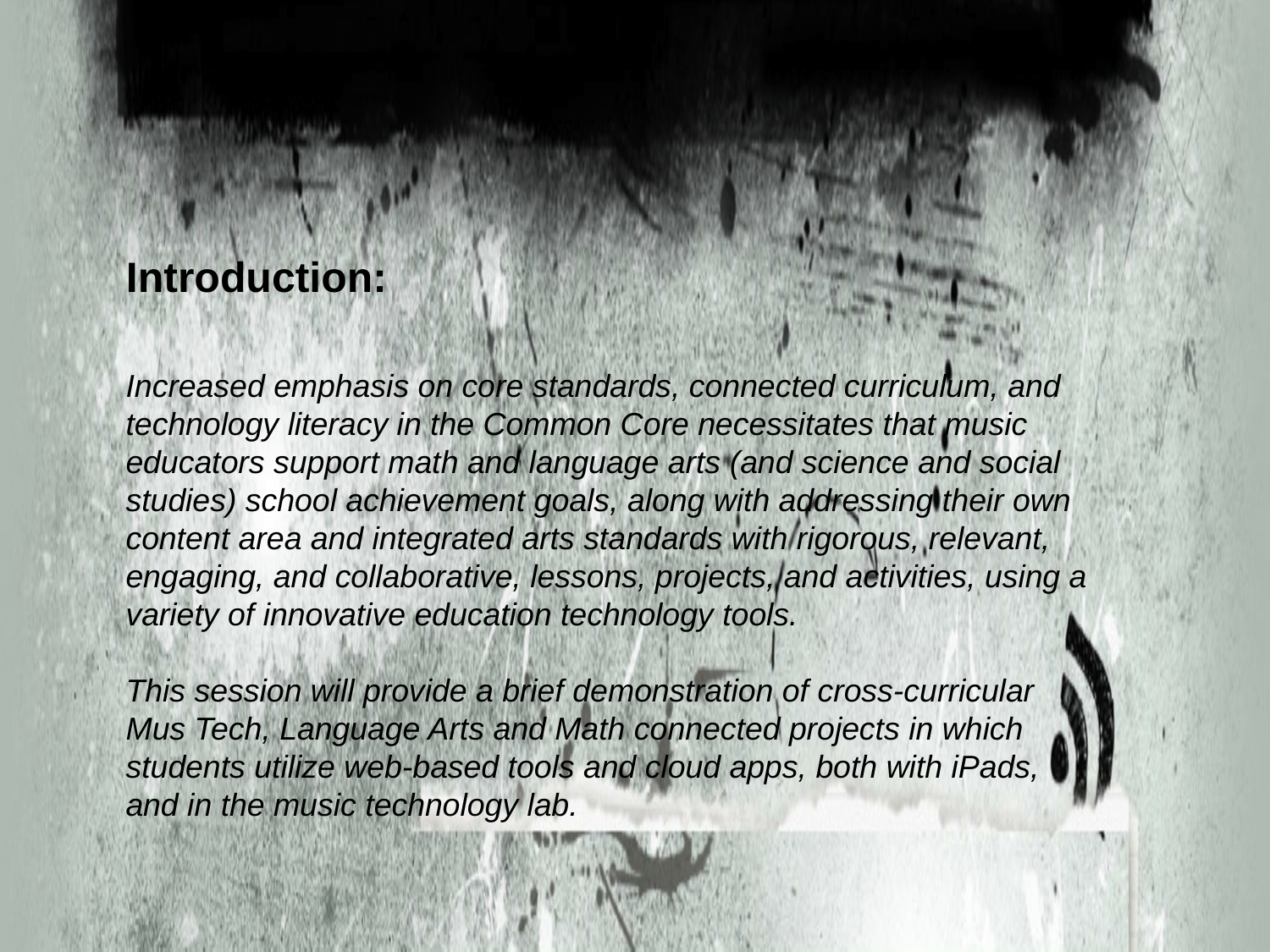

# Introduction:
Increased emphasis on core standards, connected curriculum, and technology literacy in the Common Core necessitates that music educators support math and language arts (and science and social studies) school achievement goals, along with addressing their own content area and integrated arts standards with rigorous, relevant, engaging, and collaborative, lessons, projects, and activities, using a variety of innovative education technology tools.

This session will provide a brief demonstration of cross-curricular
Mus Tech, Language Arts and Math connected projects in which
students utilize web-based tools and cloud apps, both with iPads,
and in the music technology lab.